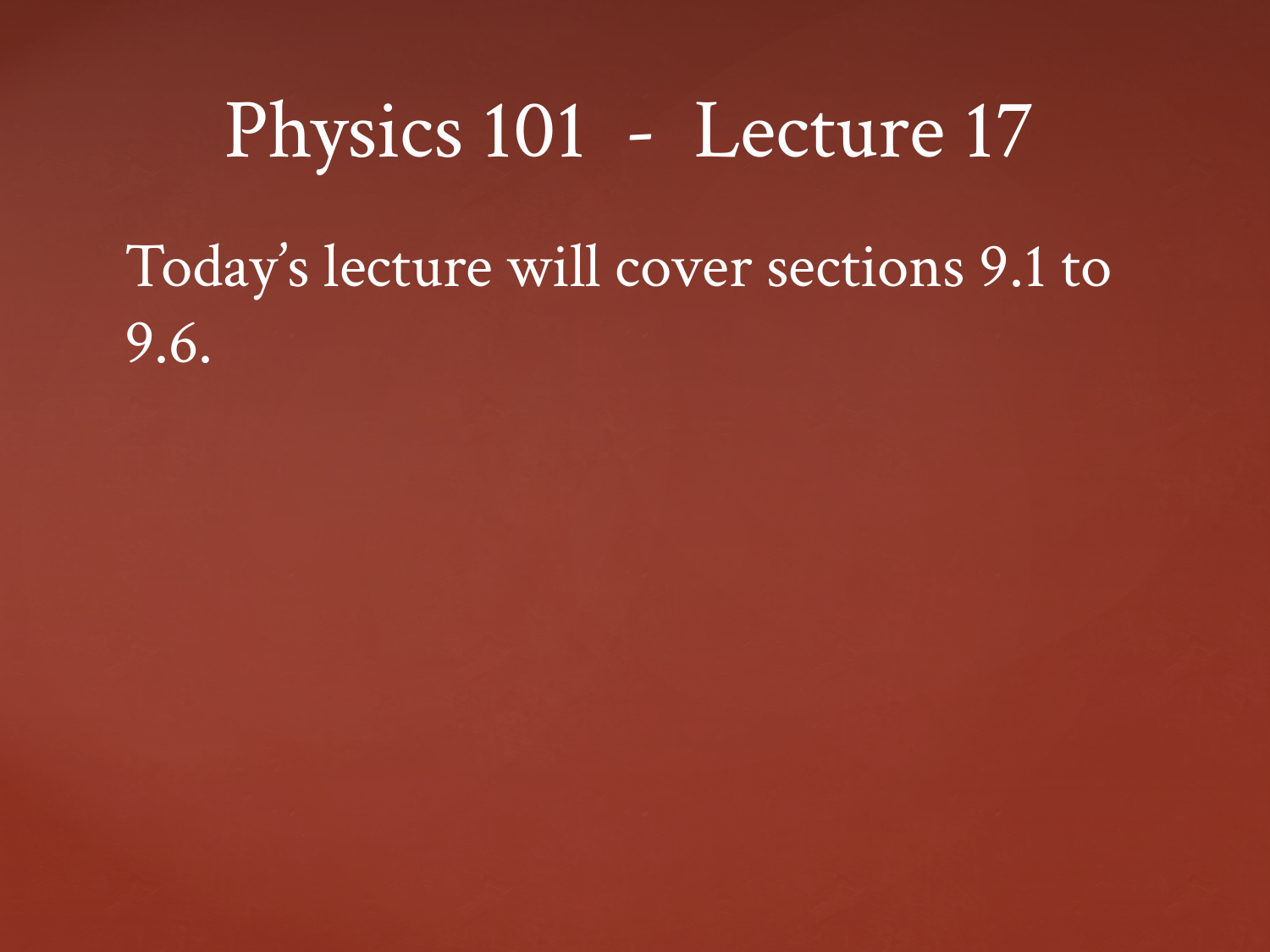

# Physics 101  -  Lecture 17
Today’s lecture will cover sections 9.1 to 9.6.